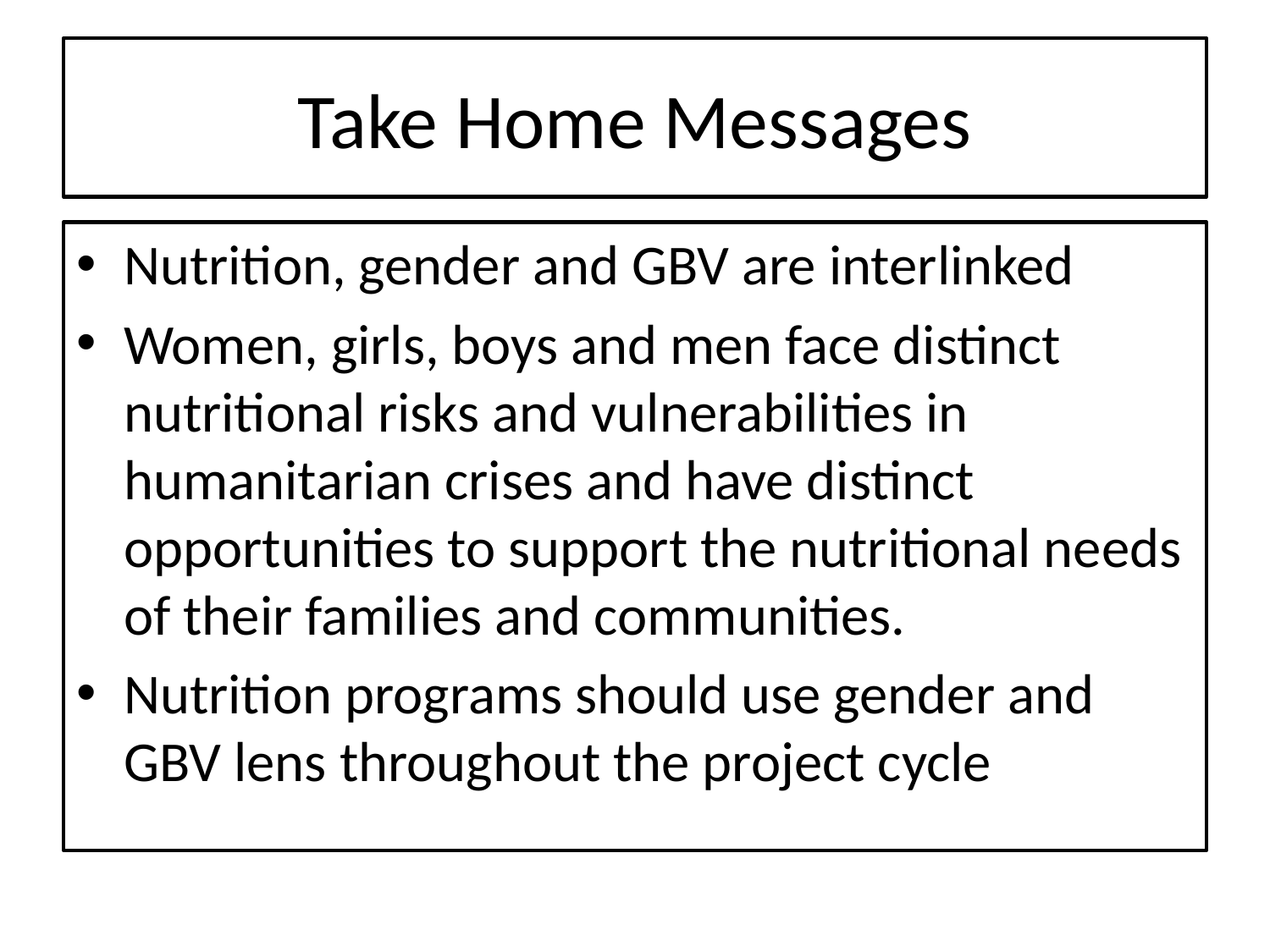

# Take Home Messages
Nutrition, gender and GBV are interlinked
Women, girls, boys and men face distinct nutritional risks and vulnerabilities in humanitarian crises and have distinct opportunities to support the nutritional needs of their families and communities.
Nutrition programs should use gender and GBV lens throughout the project cycle